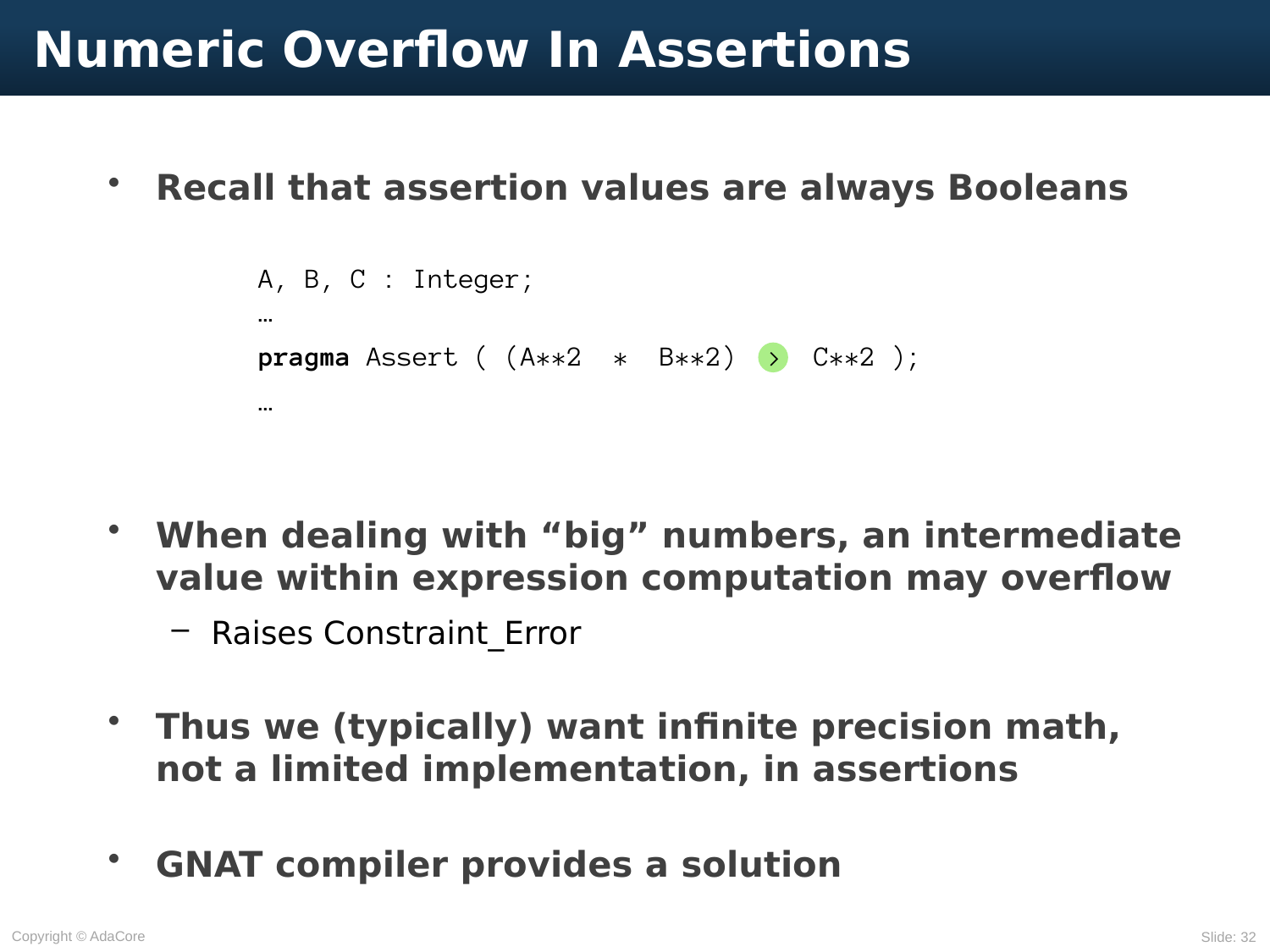

# Numeric Overflow In Assertions
Recall that assertion values are always Booleans

When dealing with “big” numbers, an intermediate value within expression computation may overflow
Raises Constraint_Error
Thus we (typically) want infinite precision math, not a limited implementation, in assertions
GNAT compiler provides a solution
A, B, C : Integer;
…
pragma Assert ( (A**2  *  B**2)  >  C**2 );
…